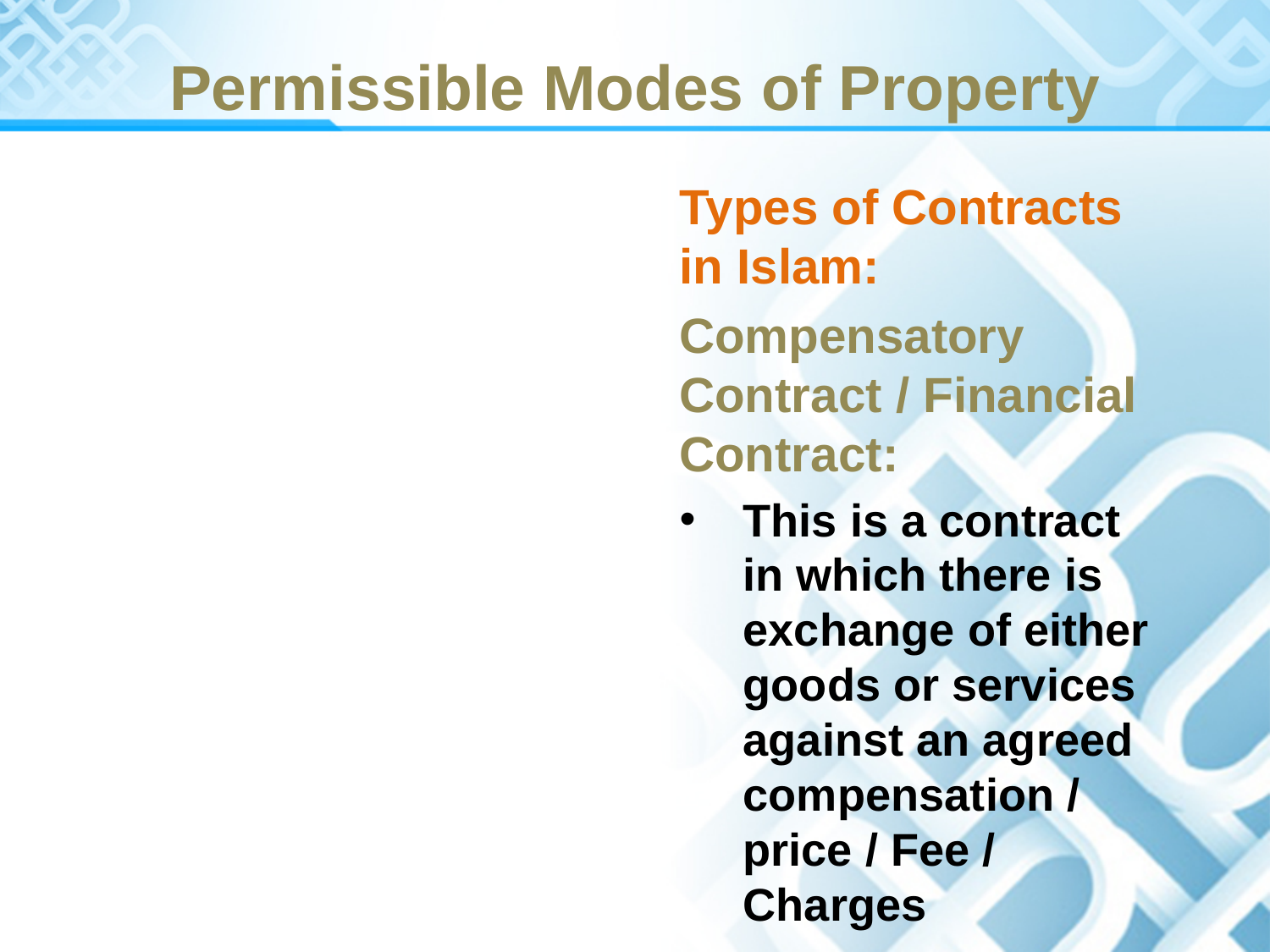

Permissible Modes of Property
Types of Contracts in Islam:
Compensatory Contract / Financial Contract:
This is a contract in which there is exchange of either goods or services against an agreed compensation / price / Fee / Charges